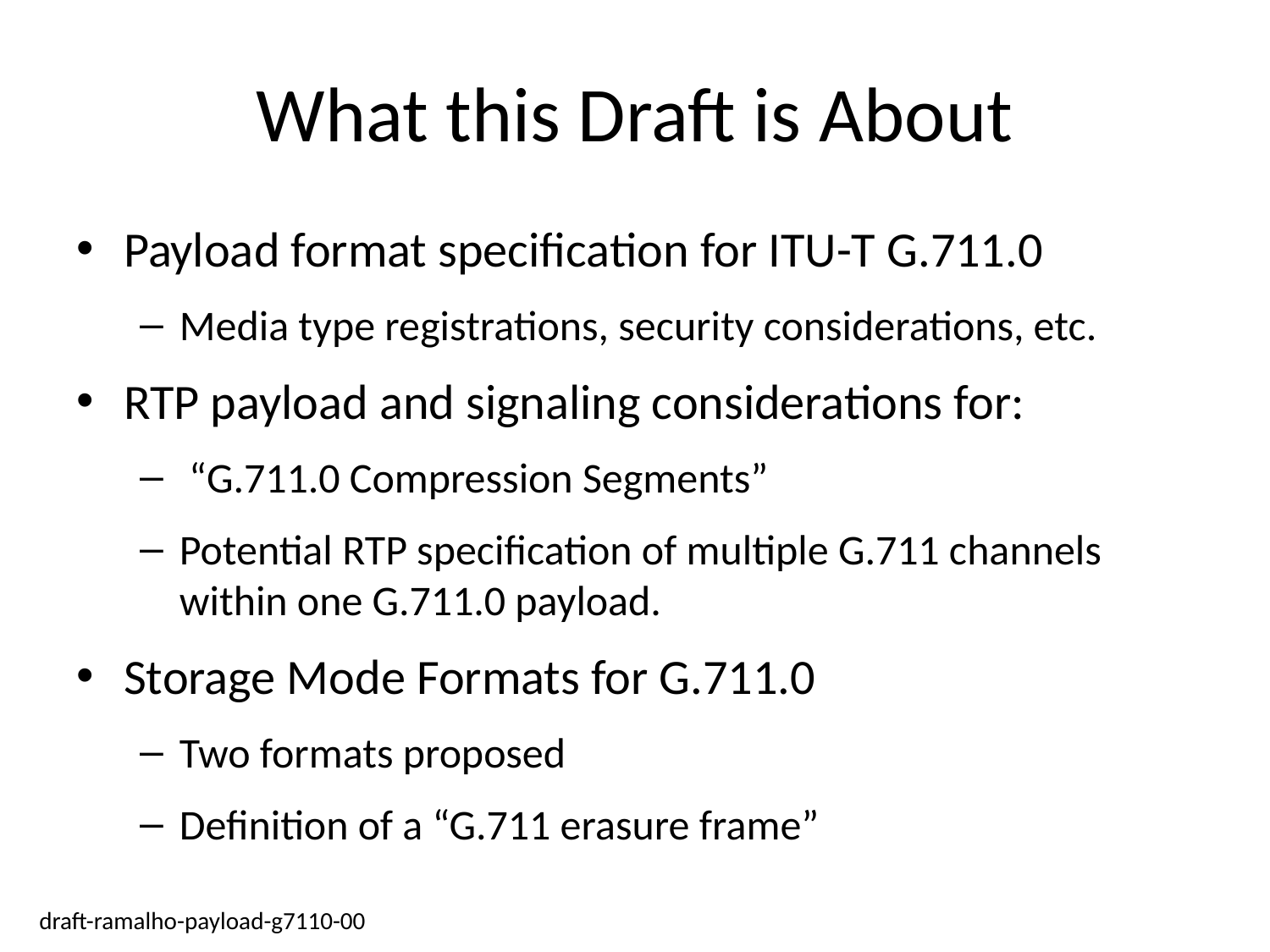

# What this Draft is About
Payload format specification for ITU-T G.711.0
Media type registrations, security considerations, etc.
RTP payload and signaling considerations for:
 “G.711.0 Compression Segments”
Potential RTP specification of multiple G.711 channels within one G.711.0 payload.
Storage Mode Formats for G.711.0
Two formats proposed
Definition of a “G.711 erasure frame”
draft-ramalho-payload-g7110-00